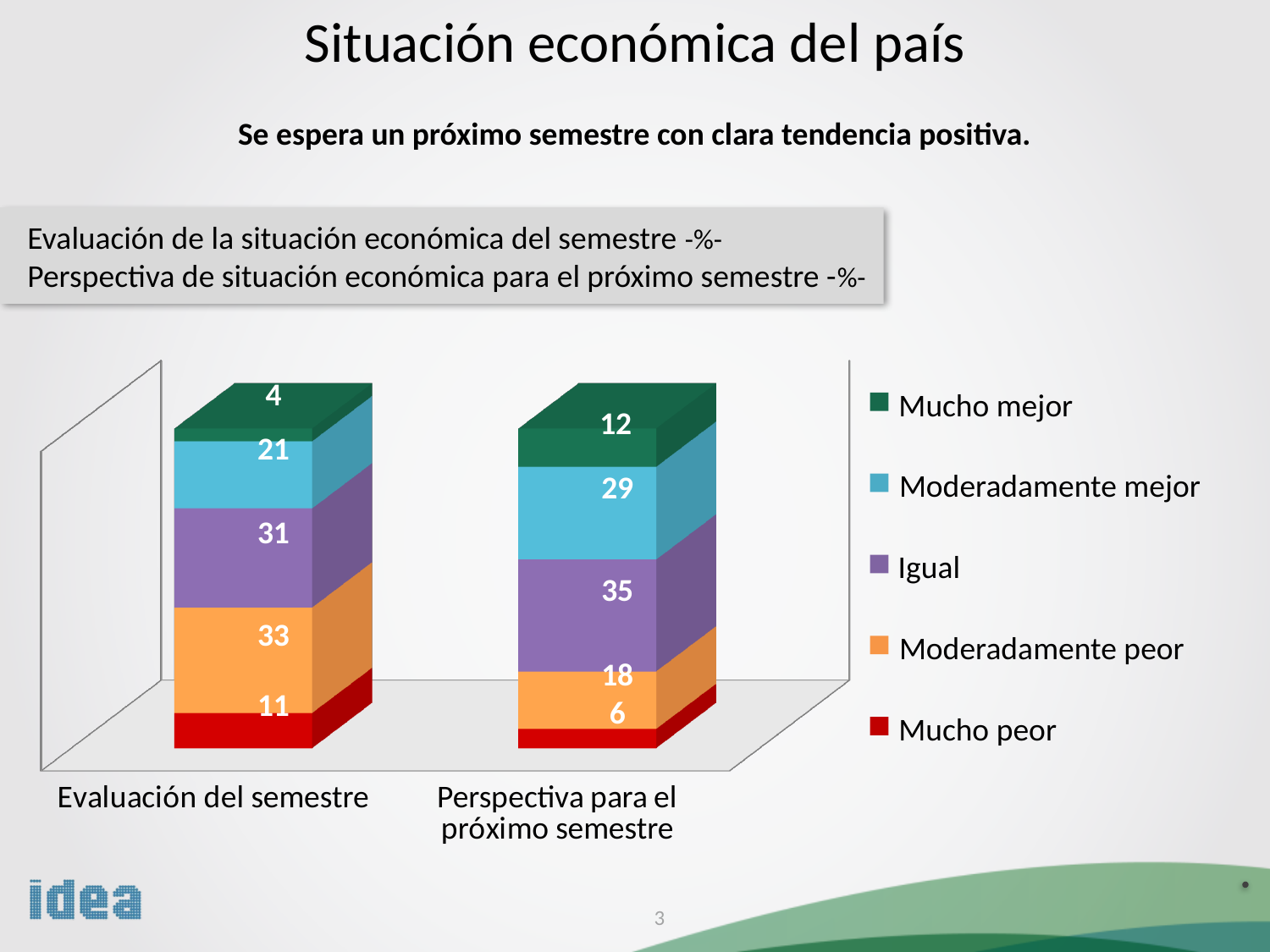

Situación económica del país
Se espera un próximo semestre con clara tendencia positiva.
Evaluación de la situación económica del semestre -%-
Perspectiva de situación económica para el próximo semestre -%-

[unsupported chart]

Mucho mejor

Moderadamente mejor

Igual

Moderadamente peor

Mucho peor

3